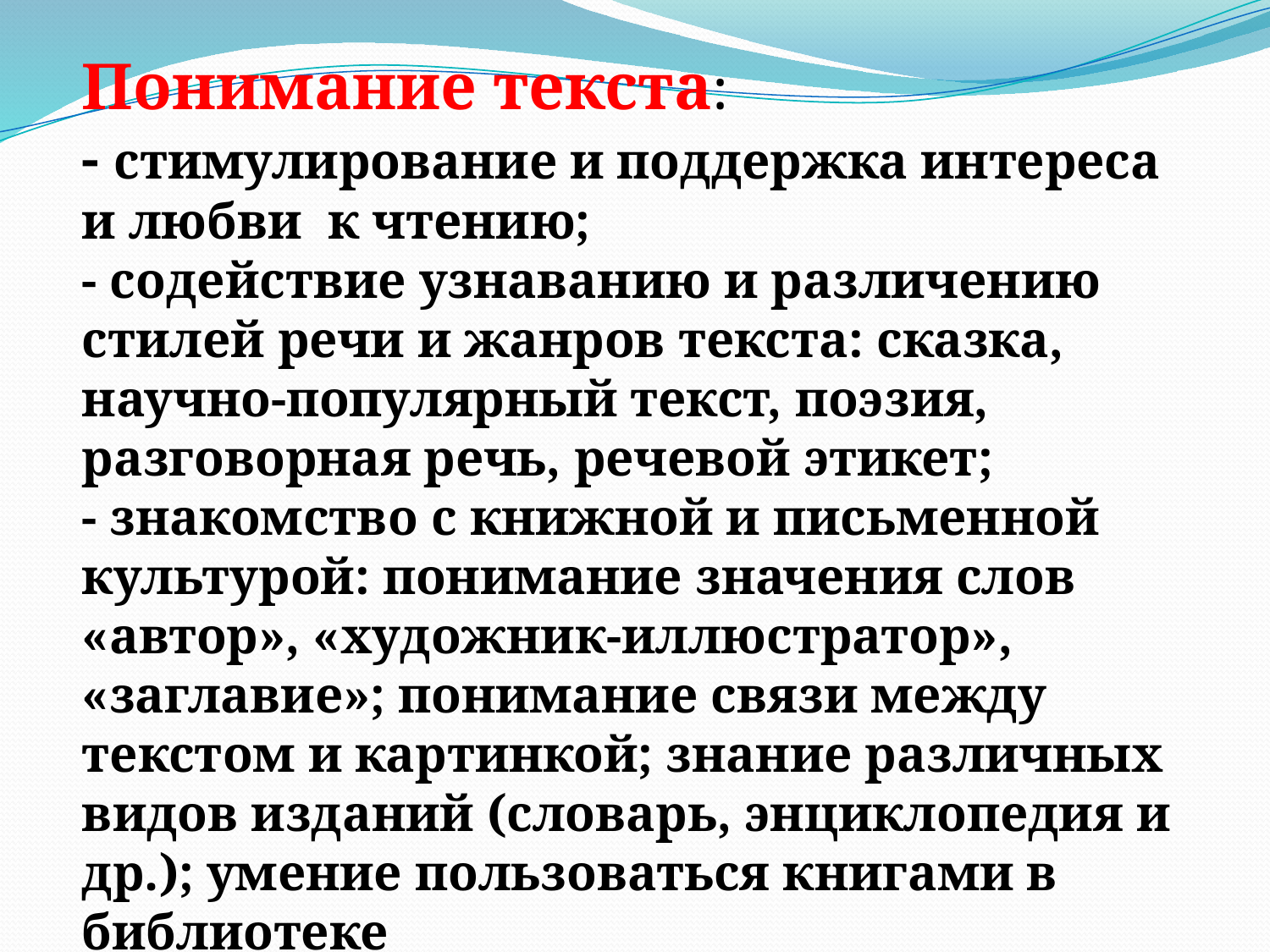

Понимание текста:
- стимулирование и поддержка интереса и любви  к чтению;
- содействие узнаванию и различению стилей речи и жанров текста: сказка, научно-популярный текст, поэзия, разговорная речь, речевой этикет;
- знакомство с книжной и письменной культурой: понимание значения слов «автор», «художник-иллюстратор», «заглавие»; понимание связи между текстом и картинкой; знание различных видов изданий (словарь, энциклопедия и др.); умение пользоваться книгами в библиотеке
#